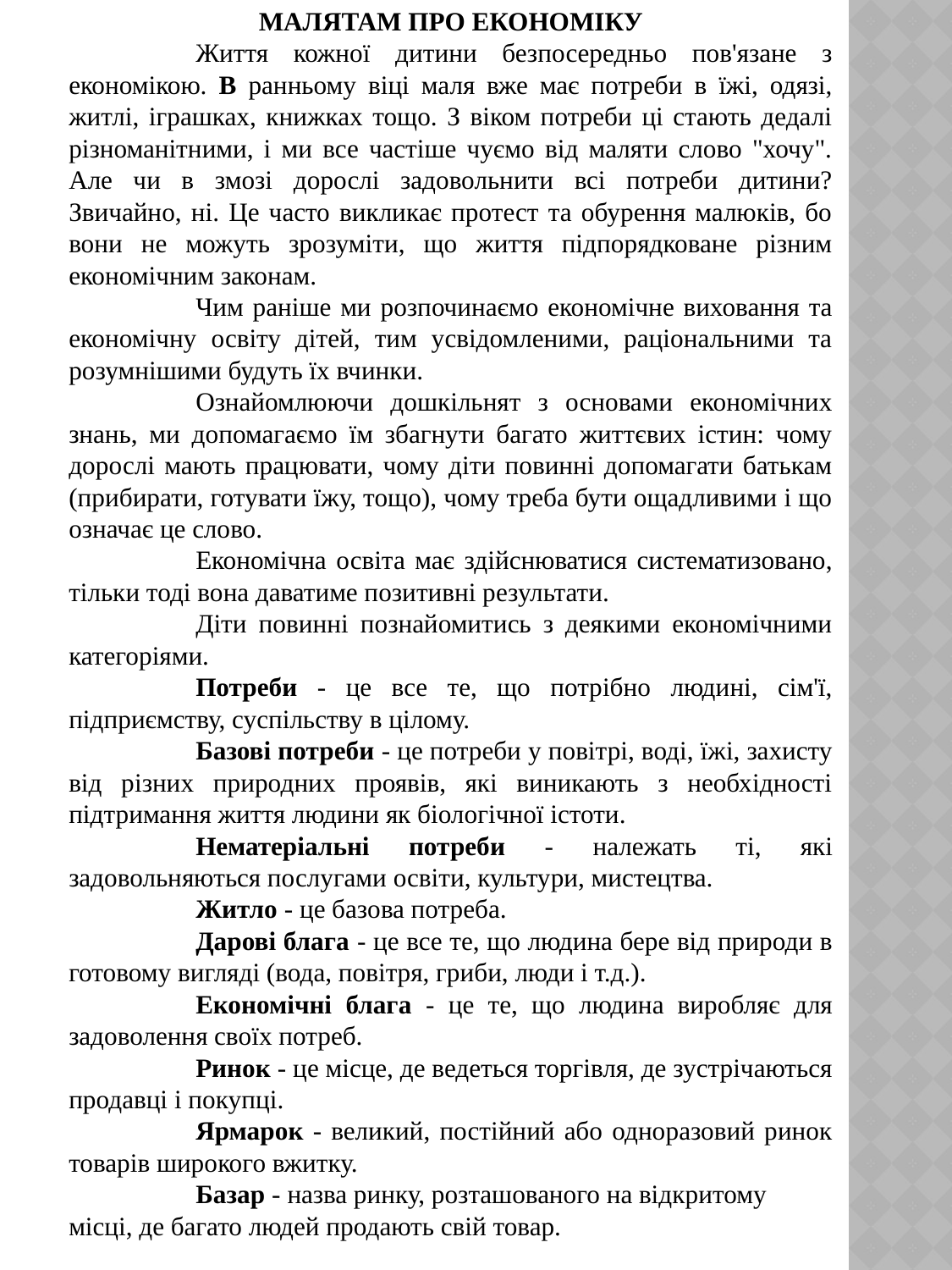

МАЛЯТАМ ПРО ЕКОНОМІКУ
	Життя кожної дитини безпосередньо пов'язане з економікою. В ранньому віці маля вже має потреби в їжі, одязі, житлі, іграшках, книжках тощо. З віком потреби ці стають дедалі різноманітними, і ми все частіше чуємо від маляти слово "хочу". Але чи в змозі дорослі задовольнити всі потреби дитини? Звичайно, ні. Це часто викликає протест та обурення малюків, бо вони не можуть зрозуміти, що життя підпорядковане різним економічним законам.
	Чим раніше ми розпочинаємо економічне виховання та економічну освіту дітей, тим усвідомленими, раціональними та розумнішими будуть їх вчинки.
	Ознайомлюючи дошкільнят з основами економічних знань, ми допомагаємо їм збагнути багато життєвих істин: чому дорослі мають працювати, чому діти повинні допомагати батькам (прибирати, готувати їжу, тощо), чому треба бути ощадливими і що означає це слово.
	Економічна освіта має здійснюватися систематизовано, тільки тоді вона даватиме позитивні результати.
	Діти повинні познайомитись з деякими економічними категоріями.
	Потреби - це все те, що потрібно людині, сім'ї, підприємству, суспільству в цілому.
	Базові потреби - це потреби у повітрі, воді, їжі, захисту від різних природних проявів, які виникають з необхідності підтримання життя людини як біологічної істоти.
	Нематеріальні потреби - належать ті, які задовольняються послугами освіти, культури, мистецтва.
	Житло - це базова потреба.
	Дарові блага - це все те, що людина бере від природи в готовому вигляді (вода, повітря, гриби, люди і т.д.).
	Економічні блага - це те, що людина виробляє для задоволення своїх потреб.
	Ринок - це місце, де ведеться торгівля, де зустрічаються продавці і покупці.
	Ярмарок - великий, постійний або одноразовий ринок товарів широкого вжитку.
	Базар - назва ринку, розташованого на відкритому місці, де багато людей продають свій товар.